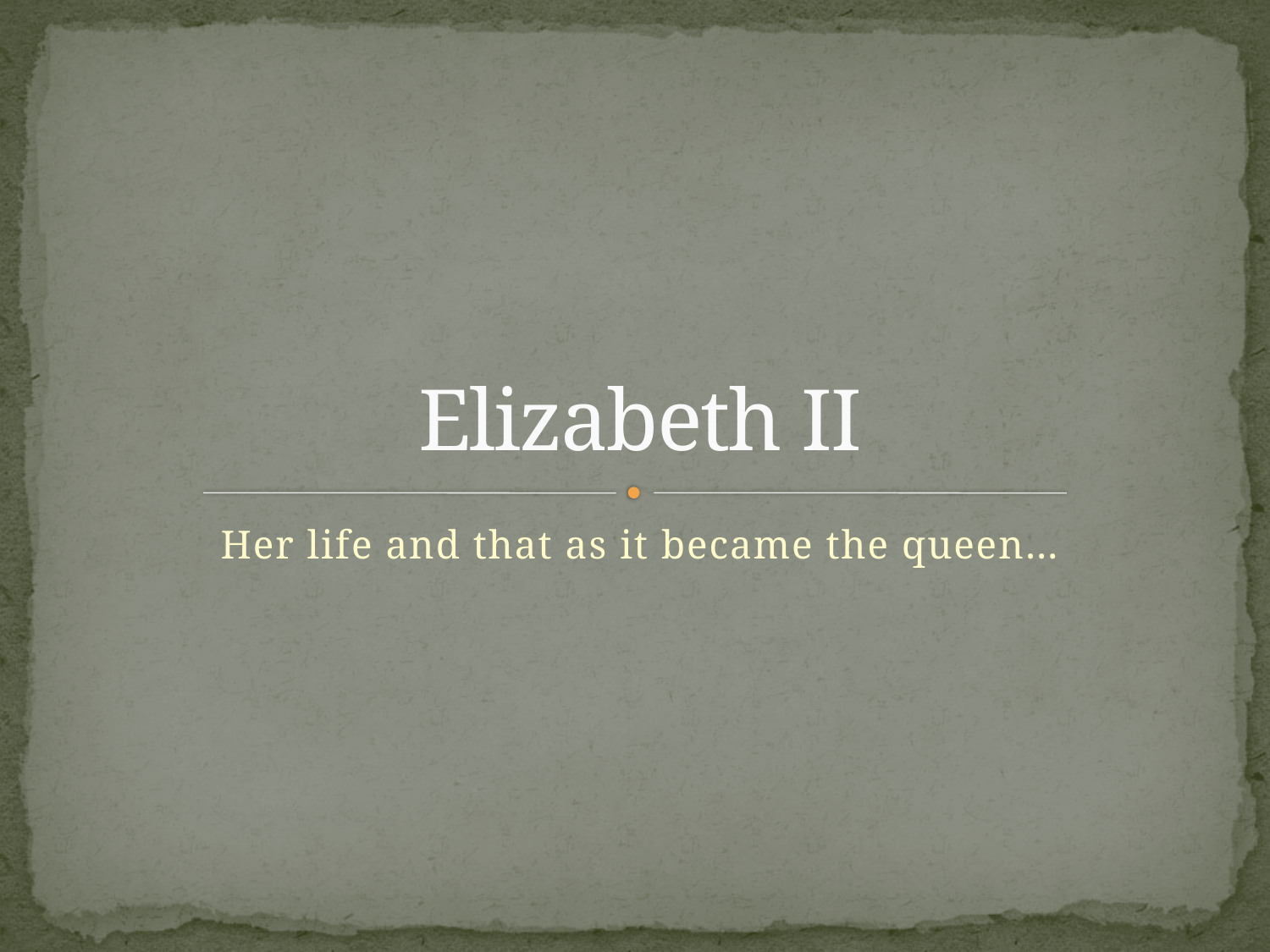

# Elizabeth II
Her life and that as it became the queen…